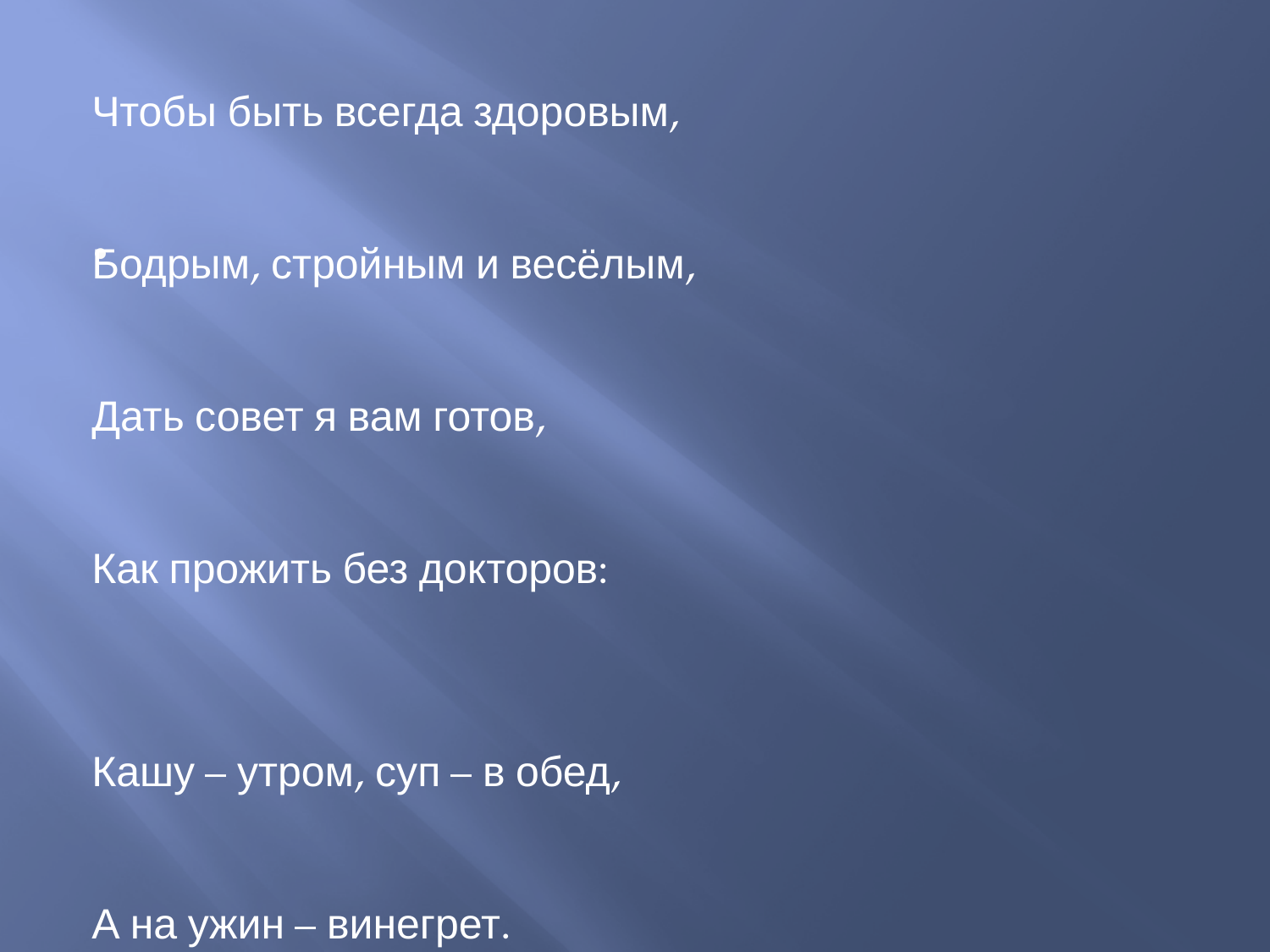

#

Чтобы быть всегда здоровым,

Бодрым, стройным и весёлым,

Дать совет я вам готов,

Как прожить без докторов:

Кашу – утром, суп – в обед,

А на ужин – винегрет.